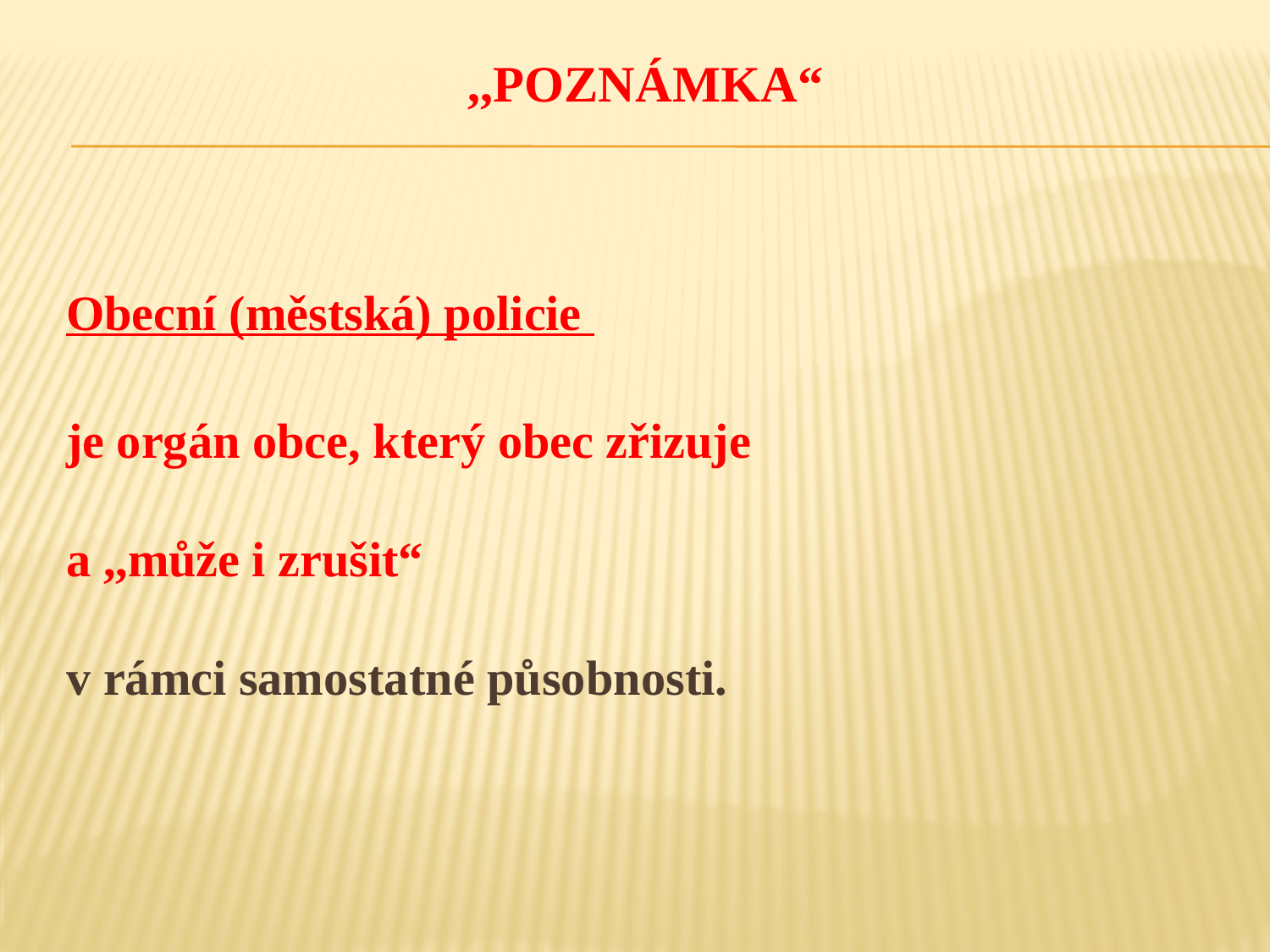

# ,,Poznámka“
Obecní (městská) policie
je orgán obce, který obec zřizuje
a ,,může i zrušit“
v rámci samostatné působnosti.